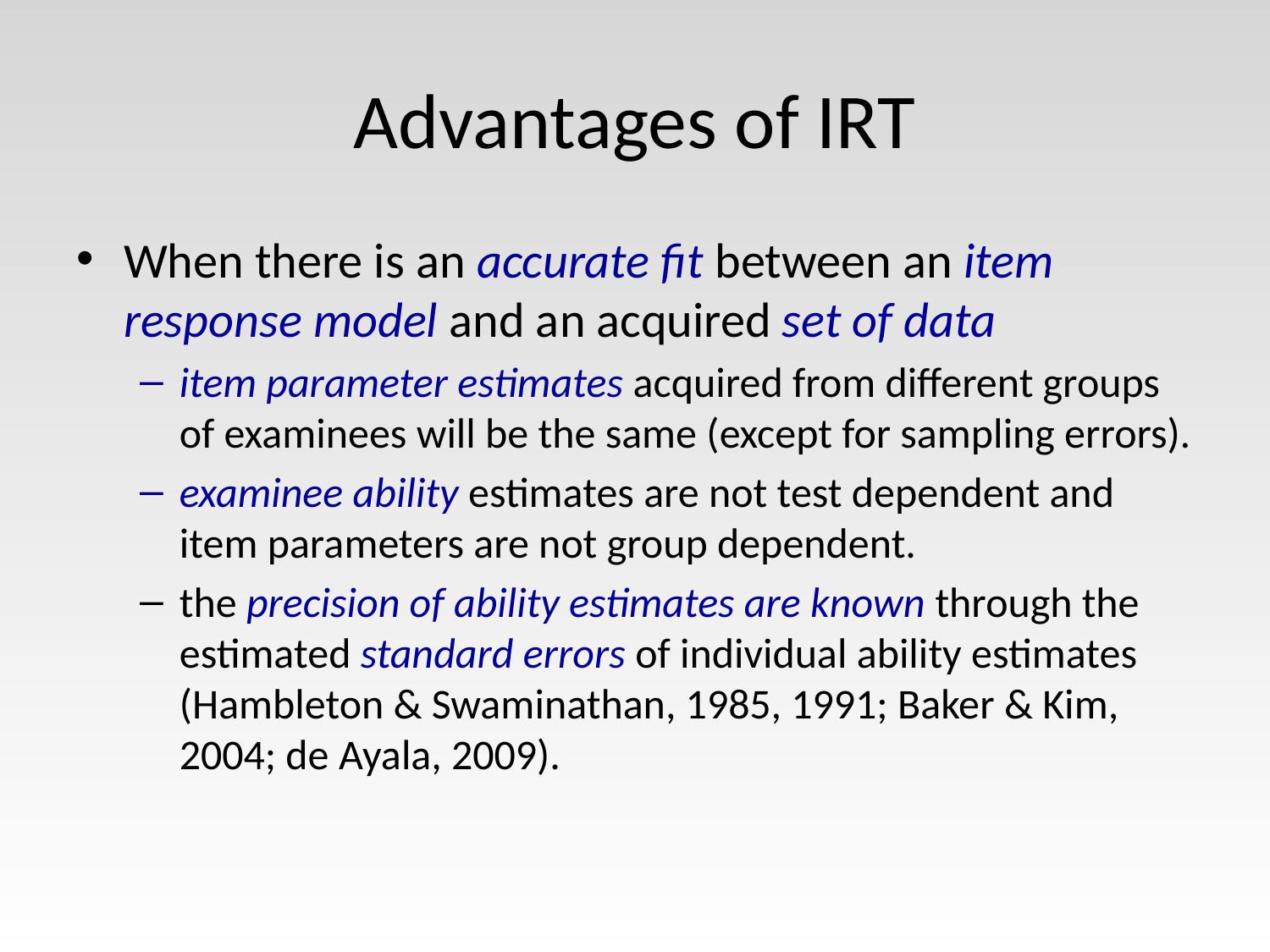

# Advantages of IRT
When there is an accurate fit between an item response model and an acquired set of data
item parameter estimates acquired from different groups of examinees will be the same (except for sampling errors).
examinee ability estimates are not test dependent and item parameters are not group dependent.
the precision of ability estimates are known through the estimated standard errors of individual ability estimates (Hambleton & Swaminathan, 1985, 1991; Baker & Kim, 2004; de Ayala, 2009).